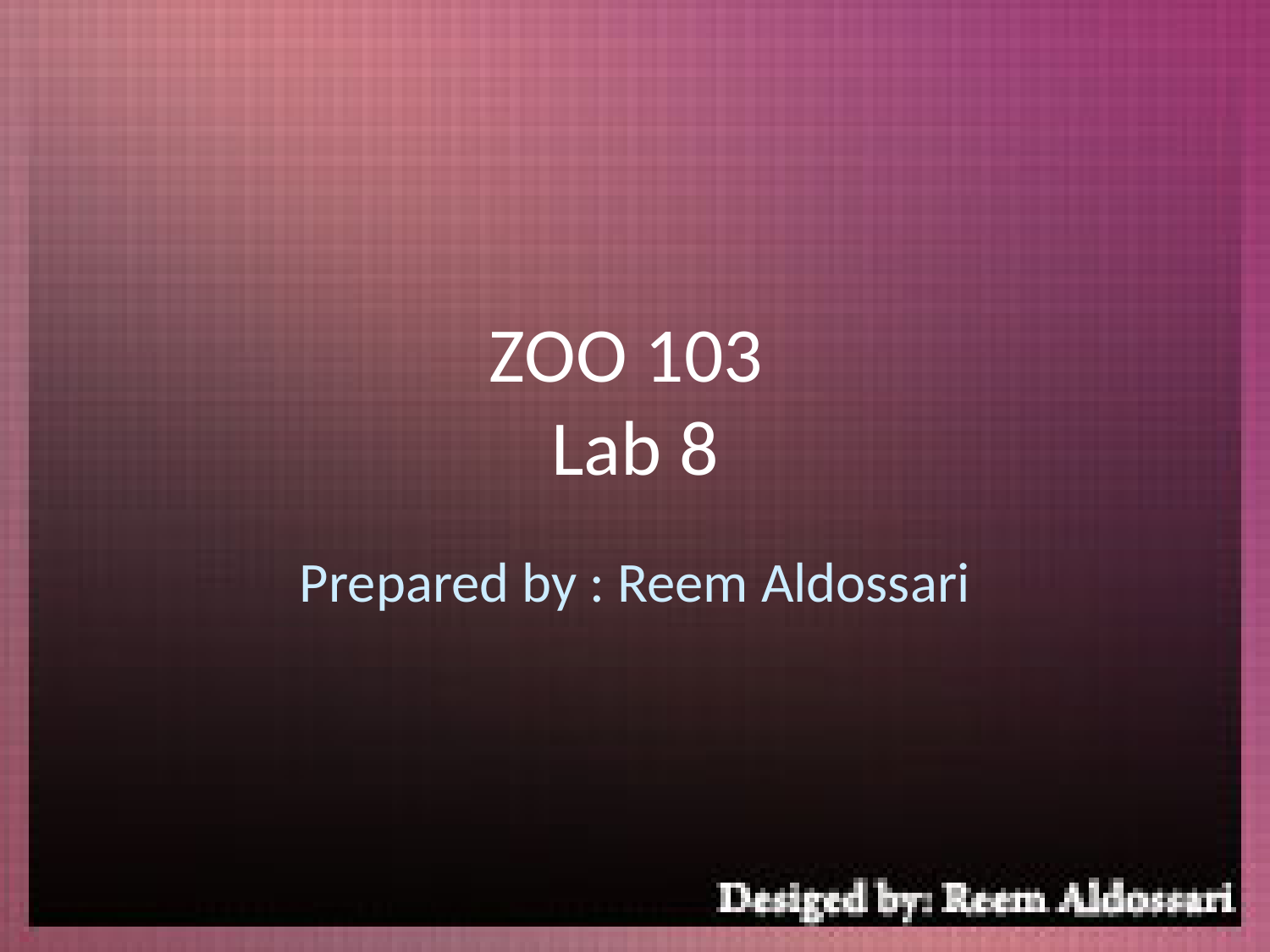

# ZOO 103 Lab 8
Prepared by : Reem Aldossari